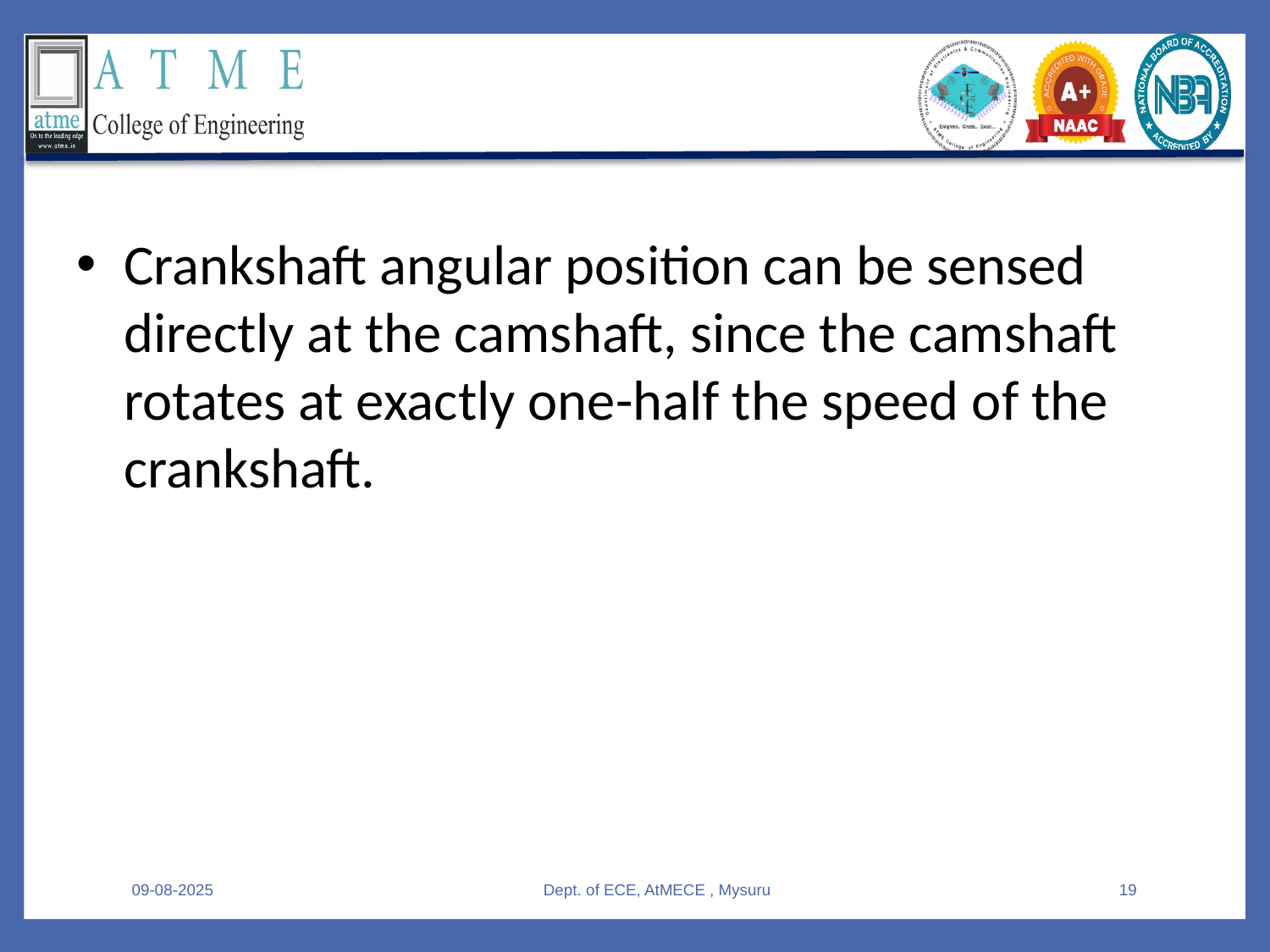

Crankshaft angular position can be sensed directly at the camshaft, since the camshaft rotates at exactly one-half the speed of the crankshaft.

09-08-2025
Dept. of ECE, AtMECE , Mysuru
19